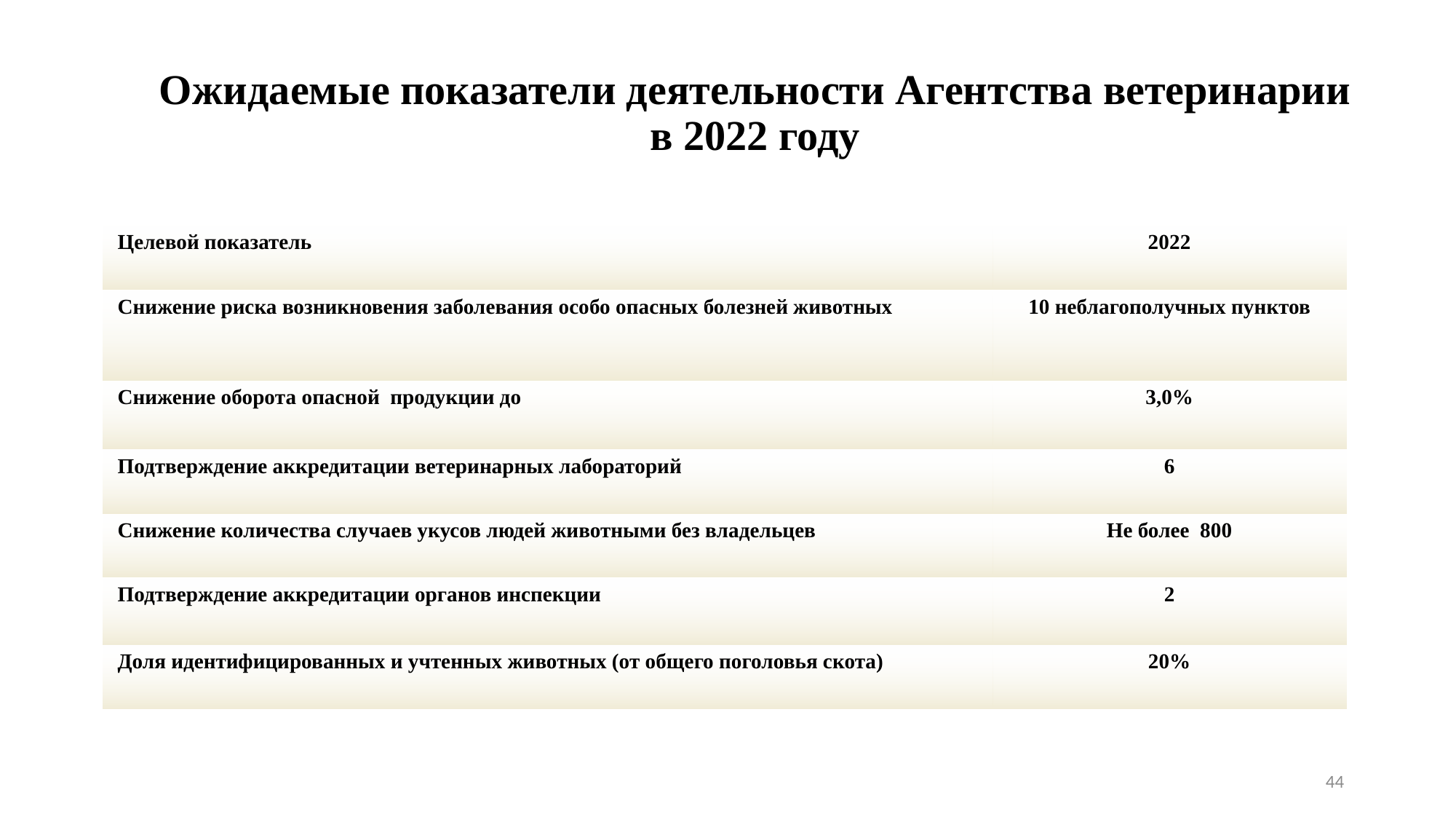

# Ожидаемые показатели деятельности Агентства ветеринарии в 2022 году
| Целевой показатель | 2022 |
| --- | --- |
| Снижение риска возникновения заболевания особо опасных болезней животных | 10 неблагополучных пунктов |
| Снижение оборота опасной продукции до | 3,0% |
| Подтверждение аккредитации ветеринарных лабораторий | 6 |
| Снижение количества случаев укусов людей животными без владельцев | Не более 800 |
| Подтверждение аккредитации органов инспекции | 2 |
| Доля идентифицированных и учтенных животных (от общего поголовья скота) | 20% |
44